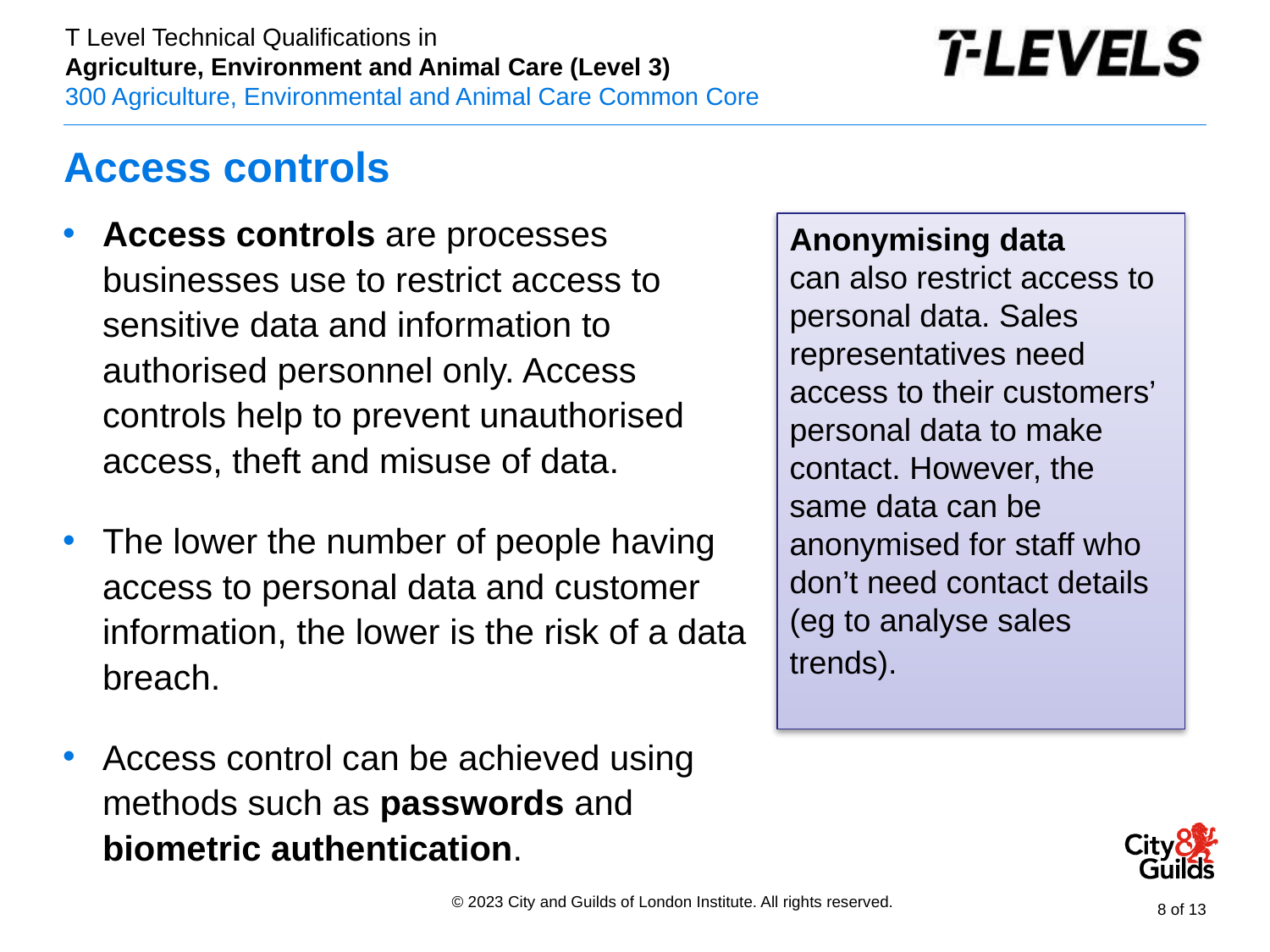

# Access controls
Access controls are processes businesses use to restrict access to sensitive data and information to authorised personnel only. Access controls help to prevent unauthorised access, theft and misuse of data.
The lower the number of people having access to personal data and customer information, the lower is the risk of a data breach.
Access control can be achieved using methods such as passwords and biometric authentication.

Anonymising data
can also restrict access to personal data. Sales representatives need access to their customers’ personal data to make contact. However, the same data can be anonymised for staff who don’t need contact details (eg to analyse sales trends).